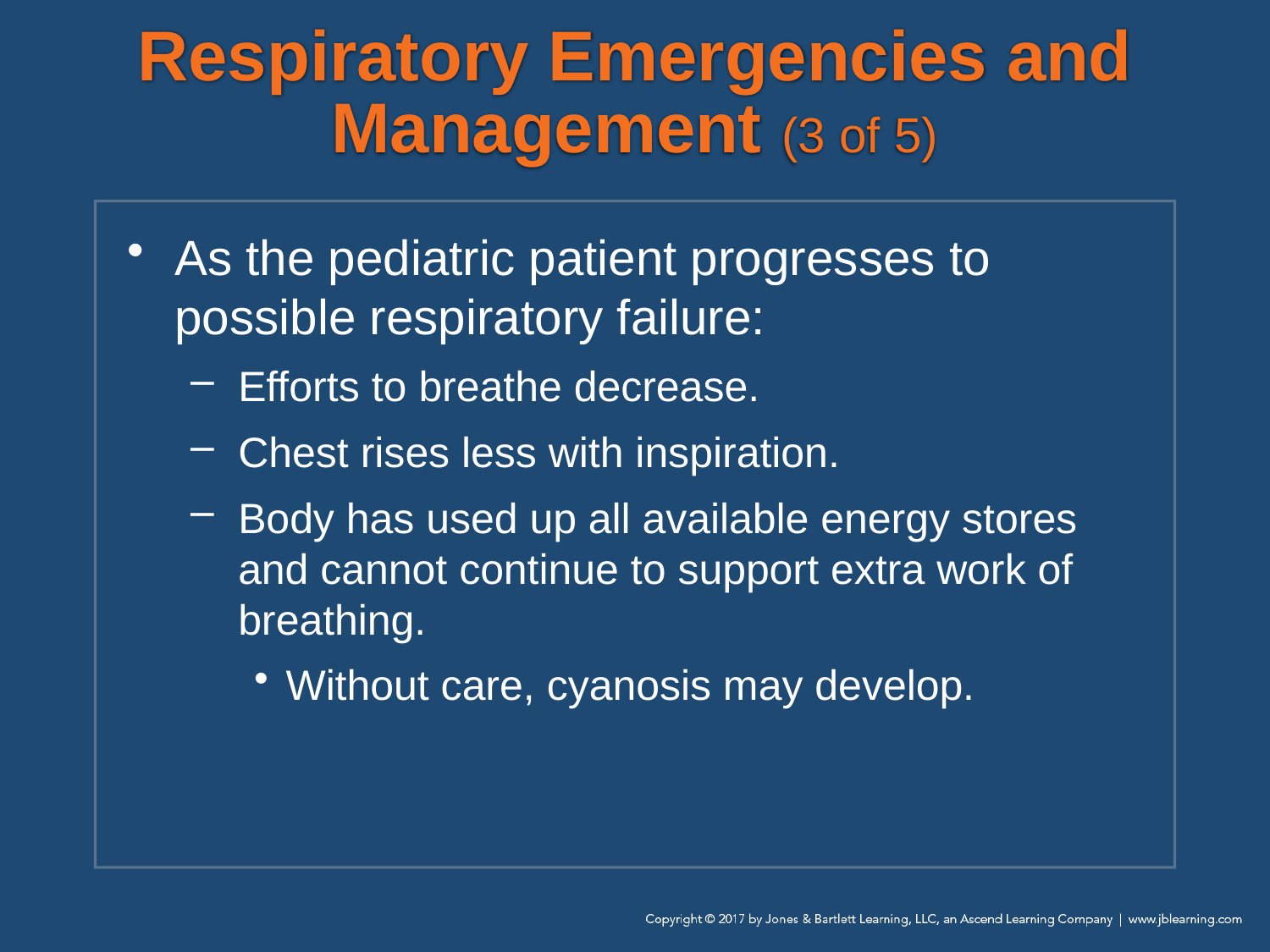

# Respiratory Emergencies and Management (3 of 5)
As the pediatric patient progresses to possible respiratory failure:
Efforts to breathe decrease.
Chest rises less with inspiration.
Body has used up all available energy stores and cannot continue to support extra work of breathing.
Without care, cyanosis may develop.